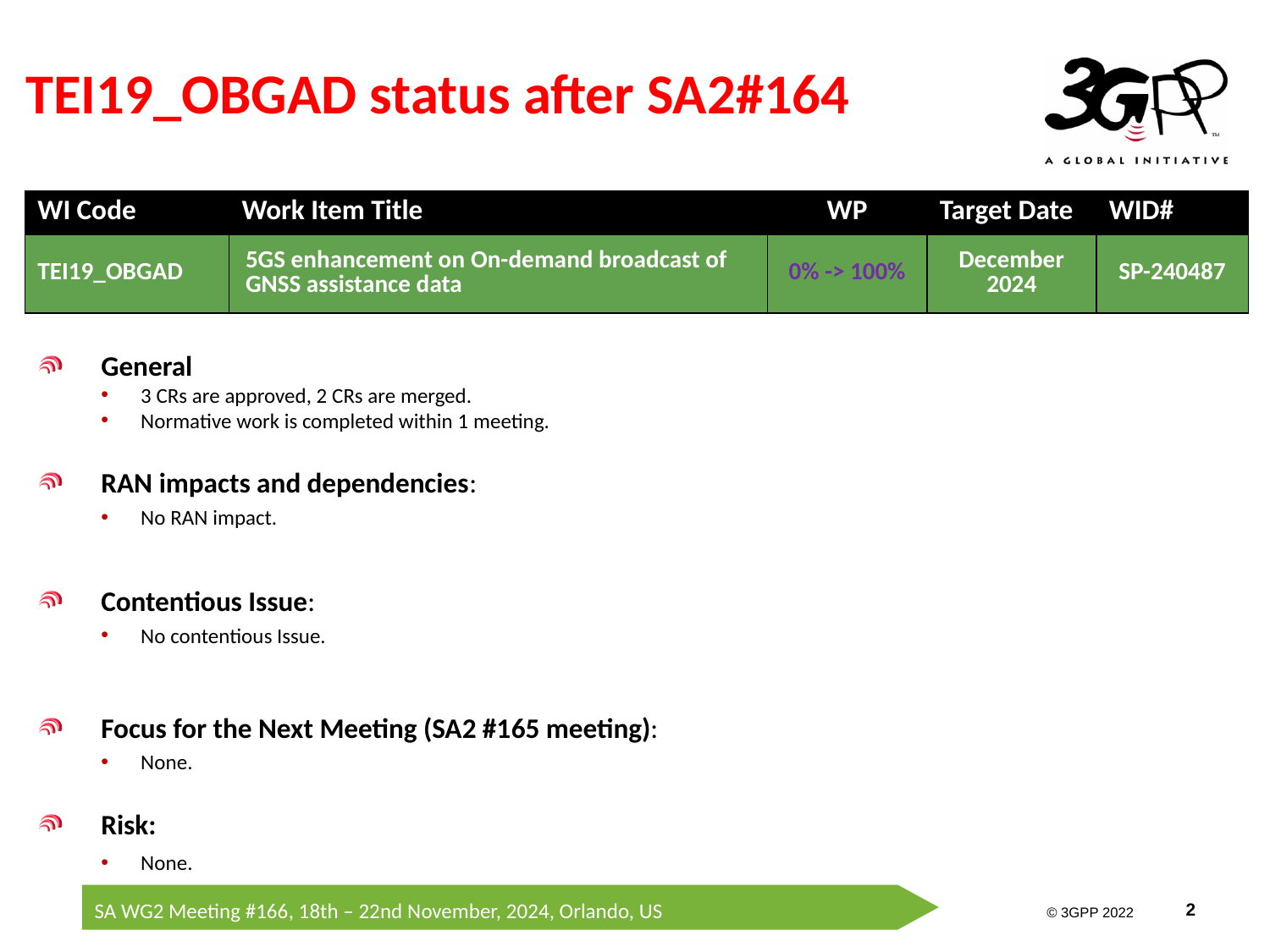

# TEI19_OBGAD status after SA2#164
| WI Code | Work Item Title | WP | Target Date | WID# |
| --- | --- | --- | --- | --- |
| TEI19\_OBGAD | 5GS enhancement on On-demand broadcast of GNSS assistance data | 0% -> 100% | December 2024 | SP-240487 |
General
3 CRs are approved, 2 CRs are merged.
Normative work is completed within 1 meeting.
RAN impacts and dependencies:
No RAN impact.

Contentious Issue:
No contentious Issue.

Focus for the Next Meeting (SA2 #165 meeting):
None.

Risk:
None.